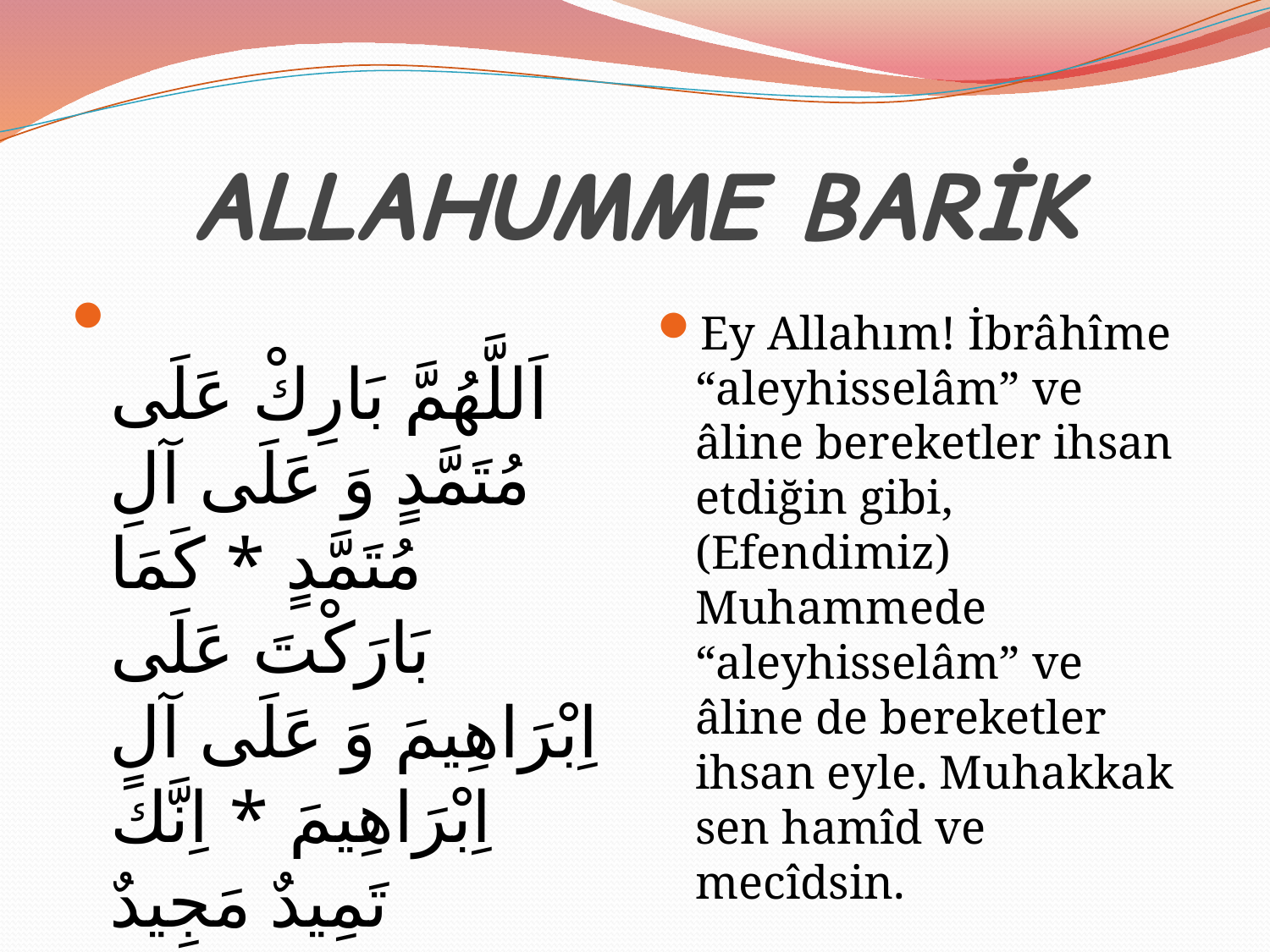

# ALLAHUMME BARİK
اَللَّهُمَّ بَارِكْ عَلَى مُتَمَّدٍ وَ عَلَى ﺁلِ مُتَمَّدٍ * كَمَا بَارَكْتَ عَلَى اِبْرَاهِيمَ وَ عَلَى ﺁلِ اِبْرَاهِيمَ * اِنَّكَ تَمِيدٌ مَجِيدٌ
Ey Allahım! İbrâhîme “aleyhisselâm” ve âline bereketler ihsan etdiğin gibi, (Efendimiz) Muhammede “aleyhisselâm” ve âline de bereketler ihsan eyle. Muhakkak sen hamîd ve mecîdsin.